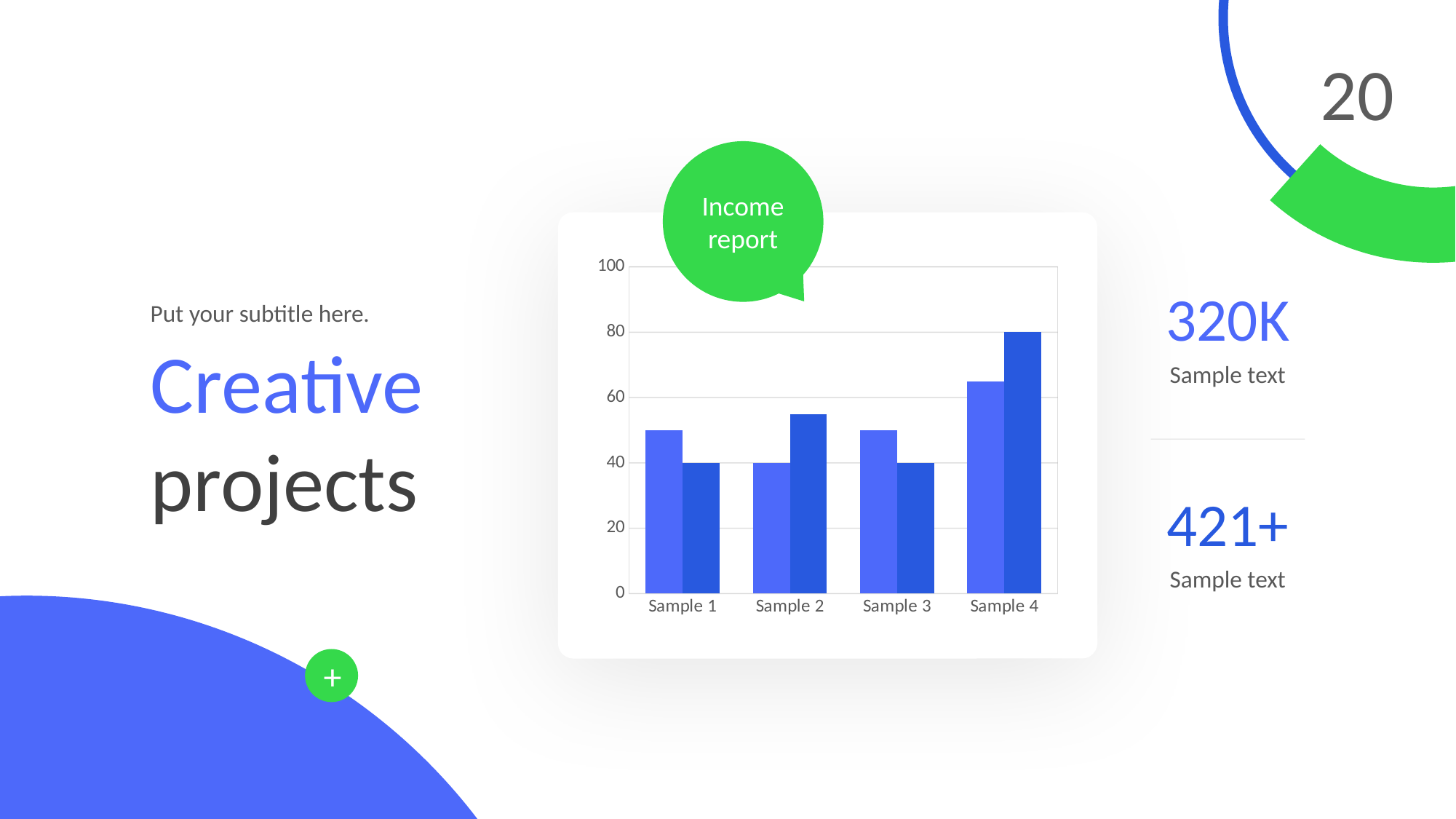

20
Income report

### Chart

| Category | Text Here 1 | Text Here 2 |
|---|---|---|
| Sample 1 | 50.0 | 40.0 |
| Sample 2 | 40.0 | 55.0 |
| Sample 3 | 50.0 | 40.0 |
| Sample 4 | 65.0 | 80.0 |
320K
Sample text
Put your subtitle here.
Creative projects
421+
Sample text

+